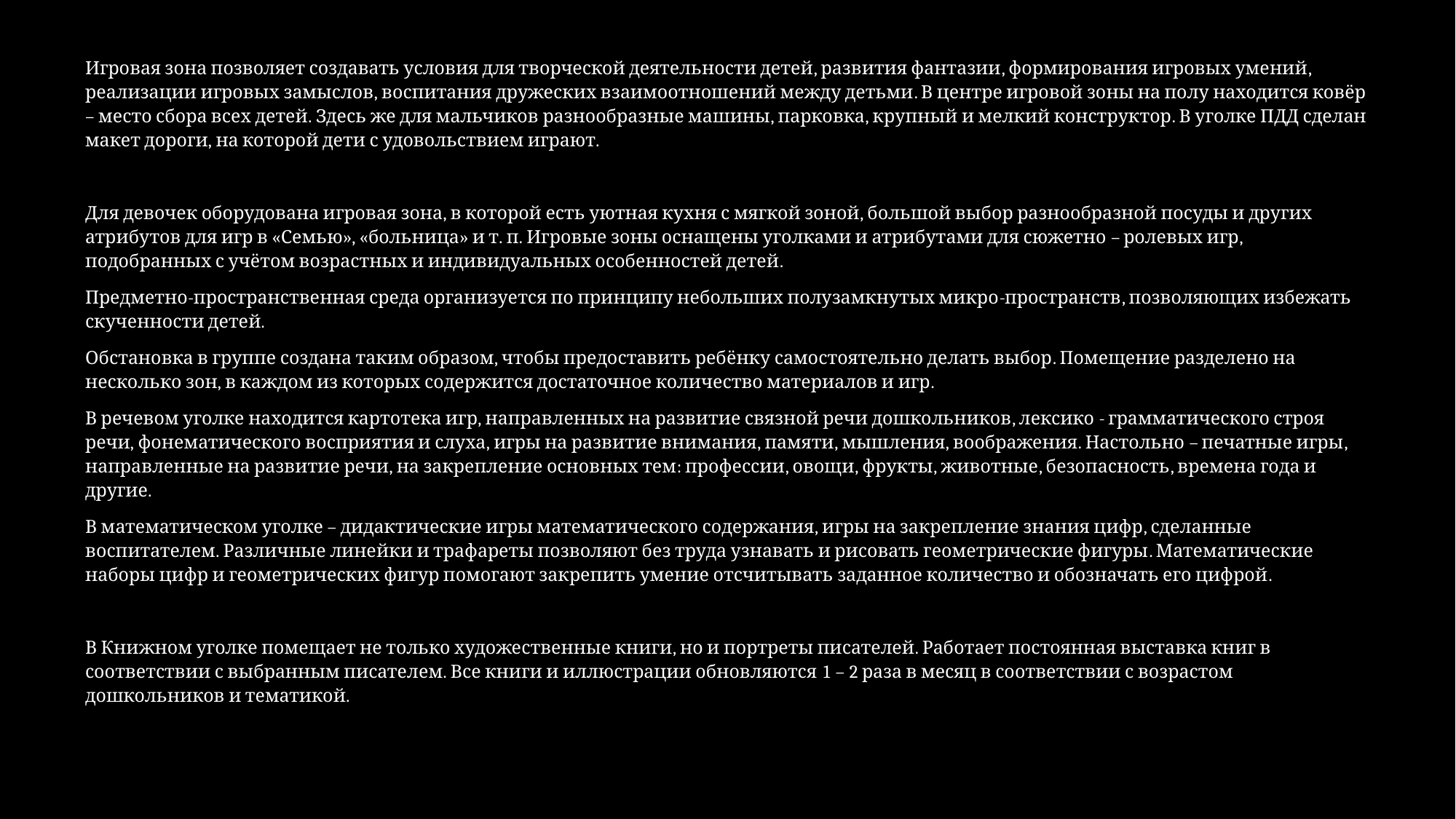

Игровая зона позволяет создавать условия для творческой деятельности детей, развития фантазии, формирования игровых умений, реализации игровых замыслов, воспитания дружеских взаимоотношений между детьми. В центре игровой зоны на полу находится ковёр – место сбора всех детей. Здесь же для мальчиков разнообразные машины, парковка, крупный и мелкий конструктор. В уголке ПДД сделан макет дороги, на которой дети с удовольствием играют.

Для девочек оборудована игровая зона, в которой есть уютная кухня с мягкой зоной, большой выбор разнообразной посуды и других атрибутов для игр в «Семью», «больница» и т. п. Игровые зоны оснащены уголками и атрибутами для сюжетно – ролевых игр, подобранных с учётом возрастных и индивидуальных особенностей детей.
Предметно-пространственная среда организуется по принципу небольших полузамкнутых микро-пространств, позволяющих избежать скученности детей.
Обстановка в группе создана таким образом, чтобы предоставить ребёнку самостоятельно делать выбор. Помещение разделено на несколько зон, в каждом из которых содержится достаточное количество материалов и игр.
В речевом уголке находится картотека игр, направленных на развитие связной речи дошкольников, лексико - грамматического строя речи, фонематического восприятия и слуха, игры на развитие внимания, памяти, мышления, воображения. Настольно – печатные игры, направленные на развитие речи, на закрепление основных тем: профессии, овощи, фрукты, животные, безопасность, времена года и другие.
В математическом уголке – дидактические игры математического содержания, игры на закрепление знания цифр, сделанные воспитателем. Различные линейки и трафареты позволяют без труда узнавать и рисовать геометрические фигуры. Математические наборы цифр и геометрических фигур помогают закрепить умение отсчитывать заданное количество и обозначать его цифрой.

В Книжном уголке помещает не только художественные книги, но и портреты писателей. Работает постоянная выставка книг в соответствии с выбранным писателем. Все книги и иллюстрации обновляются 1 – 2 раза в месяц в соответствии с возрастом дошкольников и тематикой.